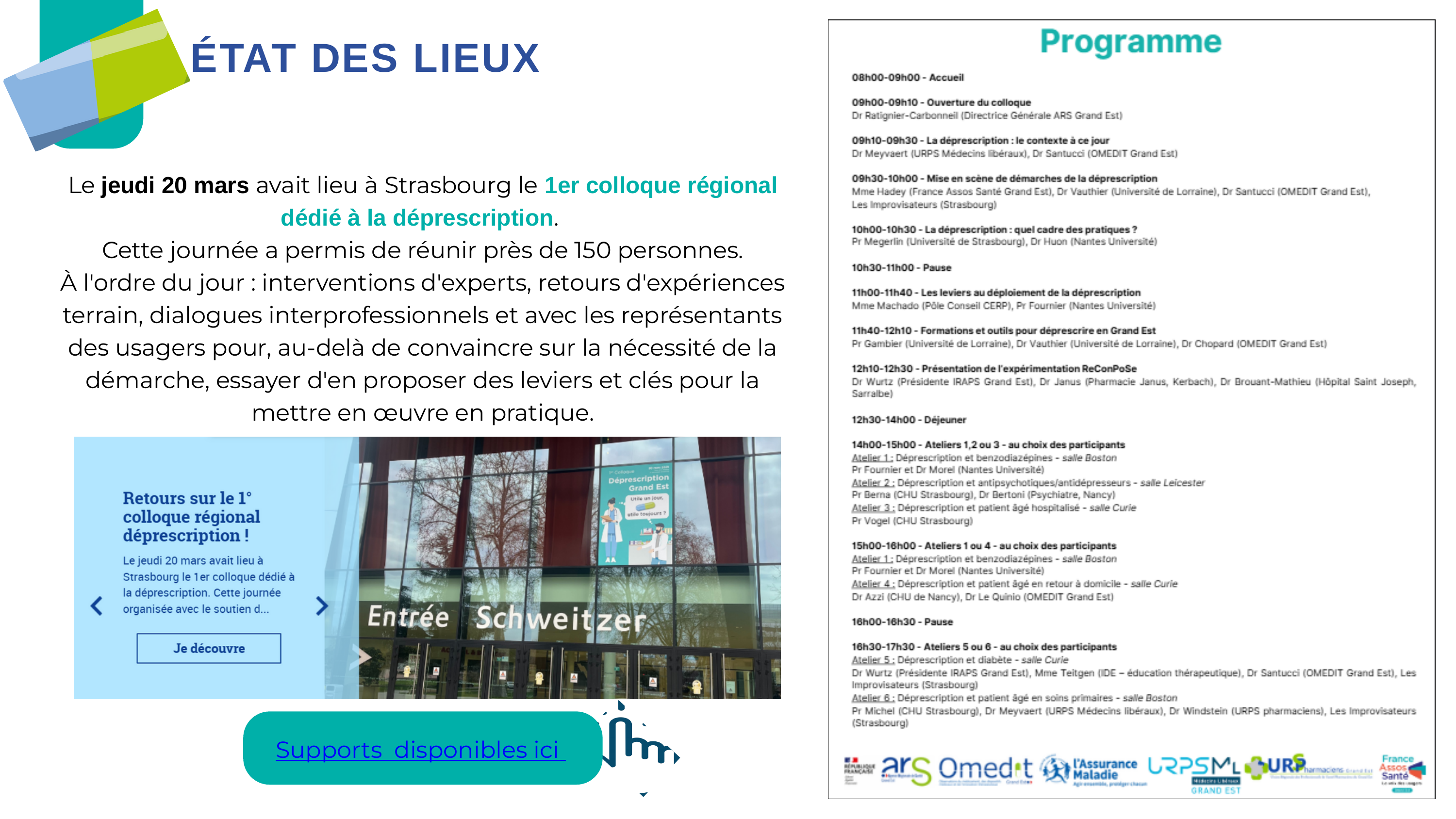

ÉTAT DES LIEUX
Le jeudi 20 mars avait lieu à Strasbourg le 1er colloque régional dédié à la déprescription.
Cette journée a permis de réunir près de 150 personnes.
À l'ordre du jour : interventions d'experts, retours d'expériences terrain, dialogues interprofessionnels et avec les représentants des usagers pour, au-delà de convaincre sur la nécessité de la démarche, essayer d'en proposer des leviers et clés pour la mettre en œuvre en pratique.

Supports  disponibles ici